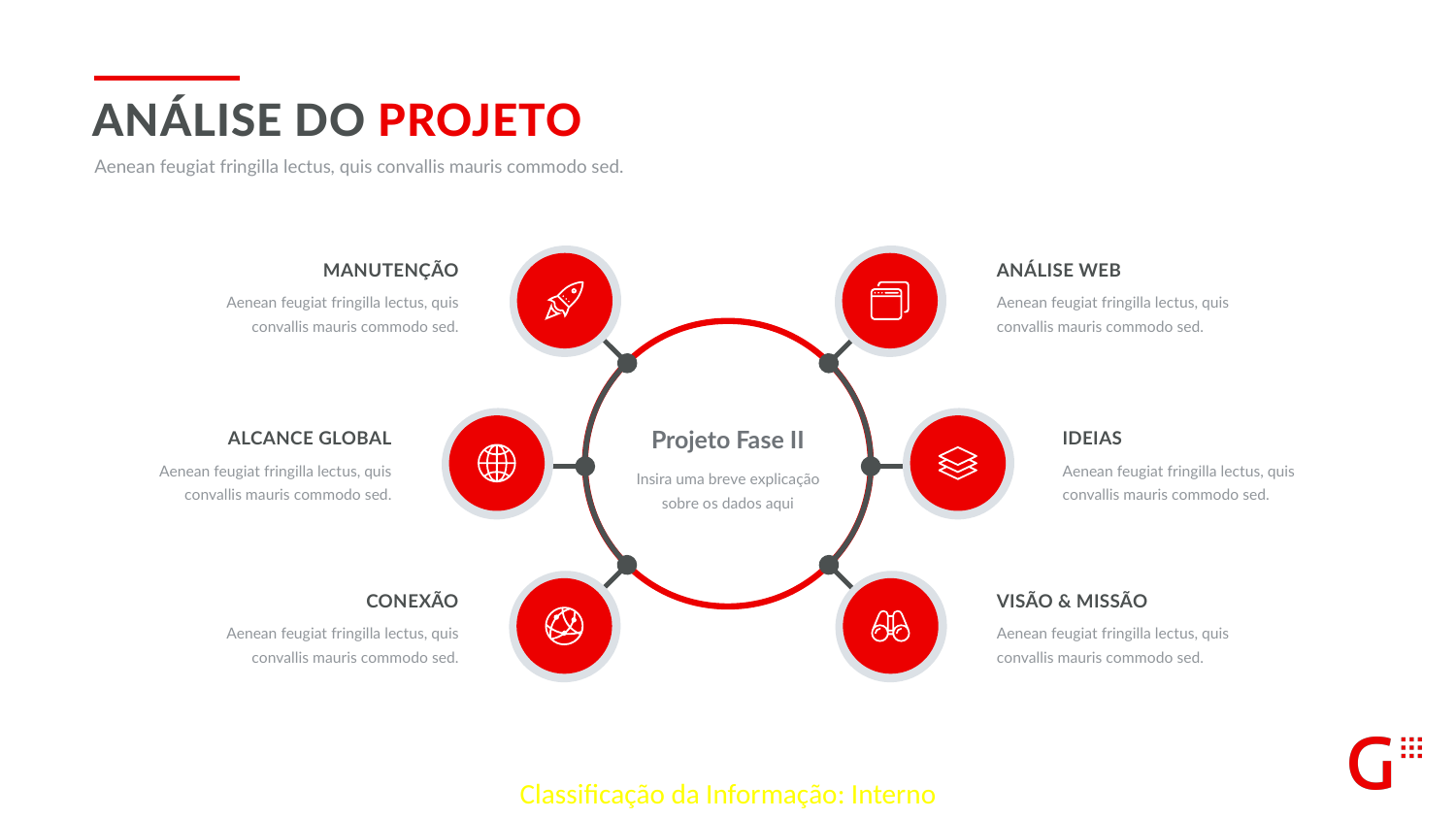

Análise do projeto
Aenean feugiat fringilla lectus, quis convallis mauris commodo sed.

MANUTENÇÃO
Aenean feugiat fringilla lectus, quis convallis mauris commodo sed.
ANÁLISE WEB
Aenean feugiat fringilla lectus, quis convallis mauris commodo sed.

Projeto Fase II
Insira uma breve explicação sobre os dados aqui
ALCANCE GLOBAL
Aenean feugiat fringilla lectus, quis convallis mauris commodo sed.
IDEIAS
Aenean feugiat fringilla lectus, quis convallis mauris commodo sed.

CONEXÃO
Aenean feugiat fringilla lectus, quis convallis mauris commodo sed.
VISÃO & MISSÃO
Aenean feugiat fringilla lectus, quis convallis mauris commodo sed.